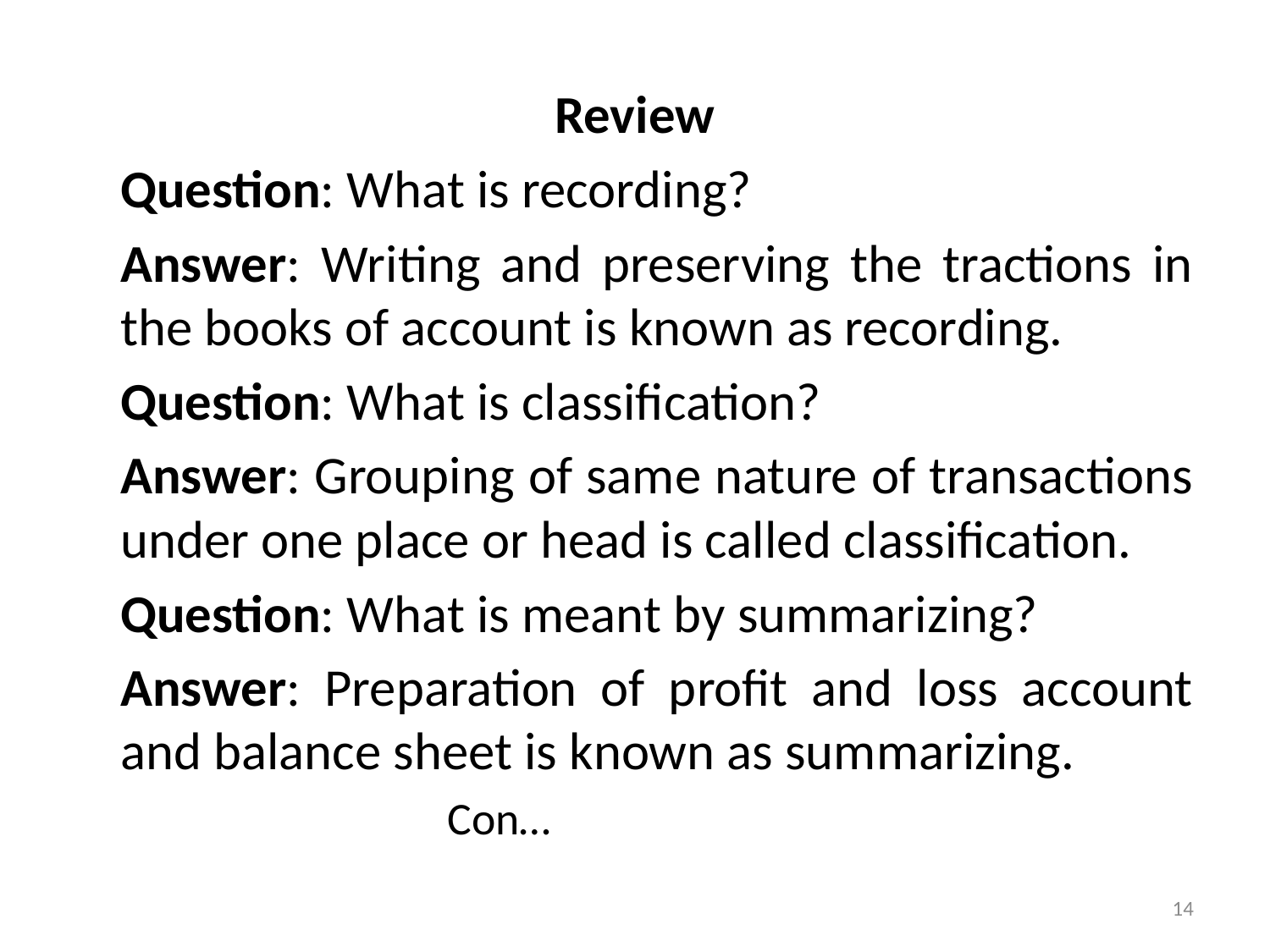

Review
	Question: What is recording?
	Answer: Writing and preserving the tractions in the books of account is known as recording.
	Question: What is classification?
	Answer: Grouping of same nature of transactions under one place or head is called classification.
	Question: What is meant by summarizing?
	Answer: Preparation of profit and loss account and balance sheet is known as summarizing.
								      							                     Con…
14